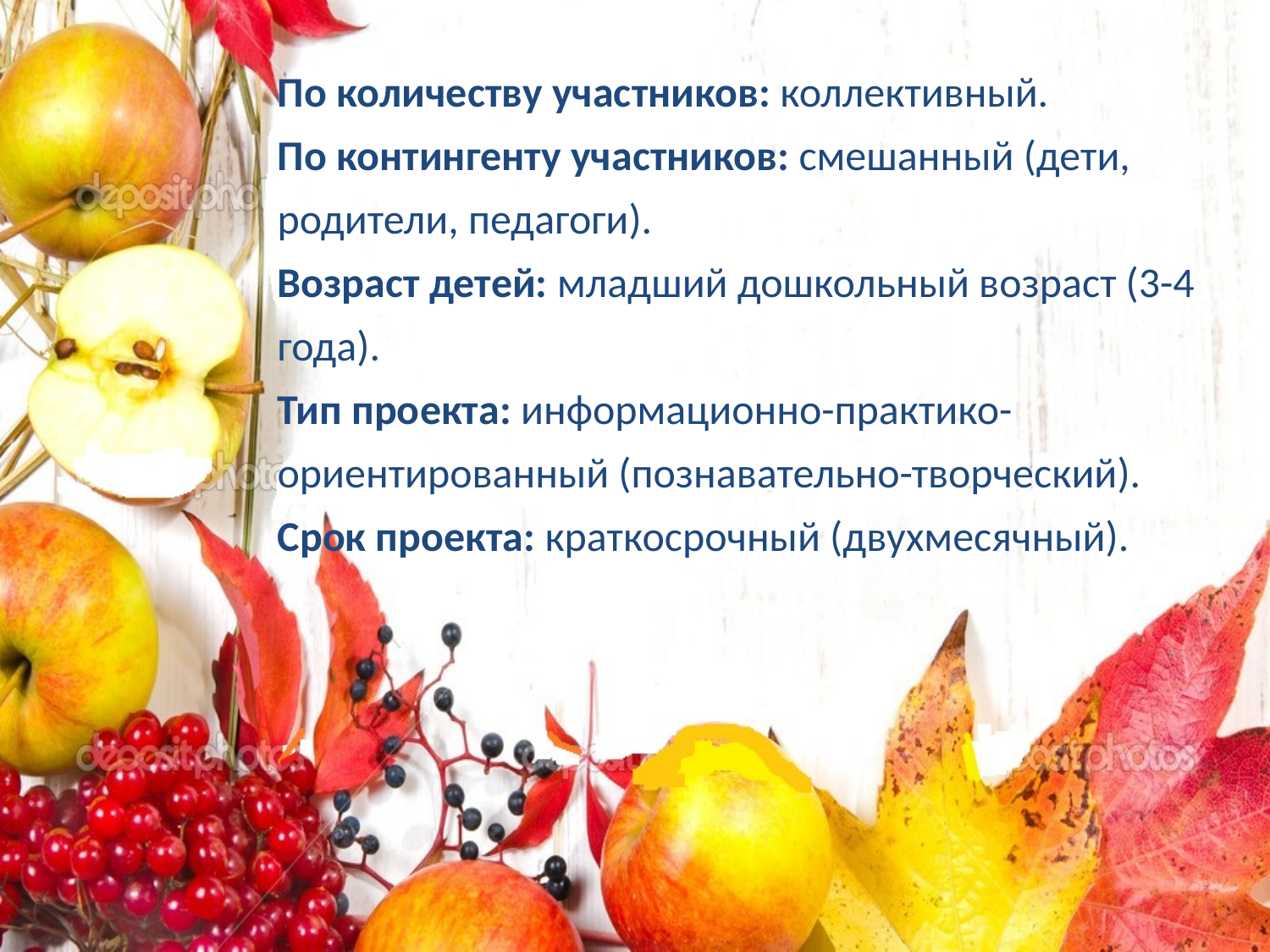

По количеству участников: коллективный.
По контингенту участников: смешанный (дети, родители, педагоги).
Возраст детей: младший дошкольный возраст (3-4 года).
Тип проекта: информационно-практико-ориентированный (познавательно-творческий).
Срок проекта: краткосрочный (двухмесячный).